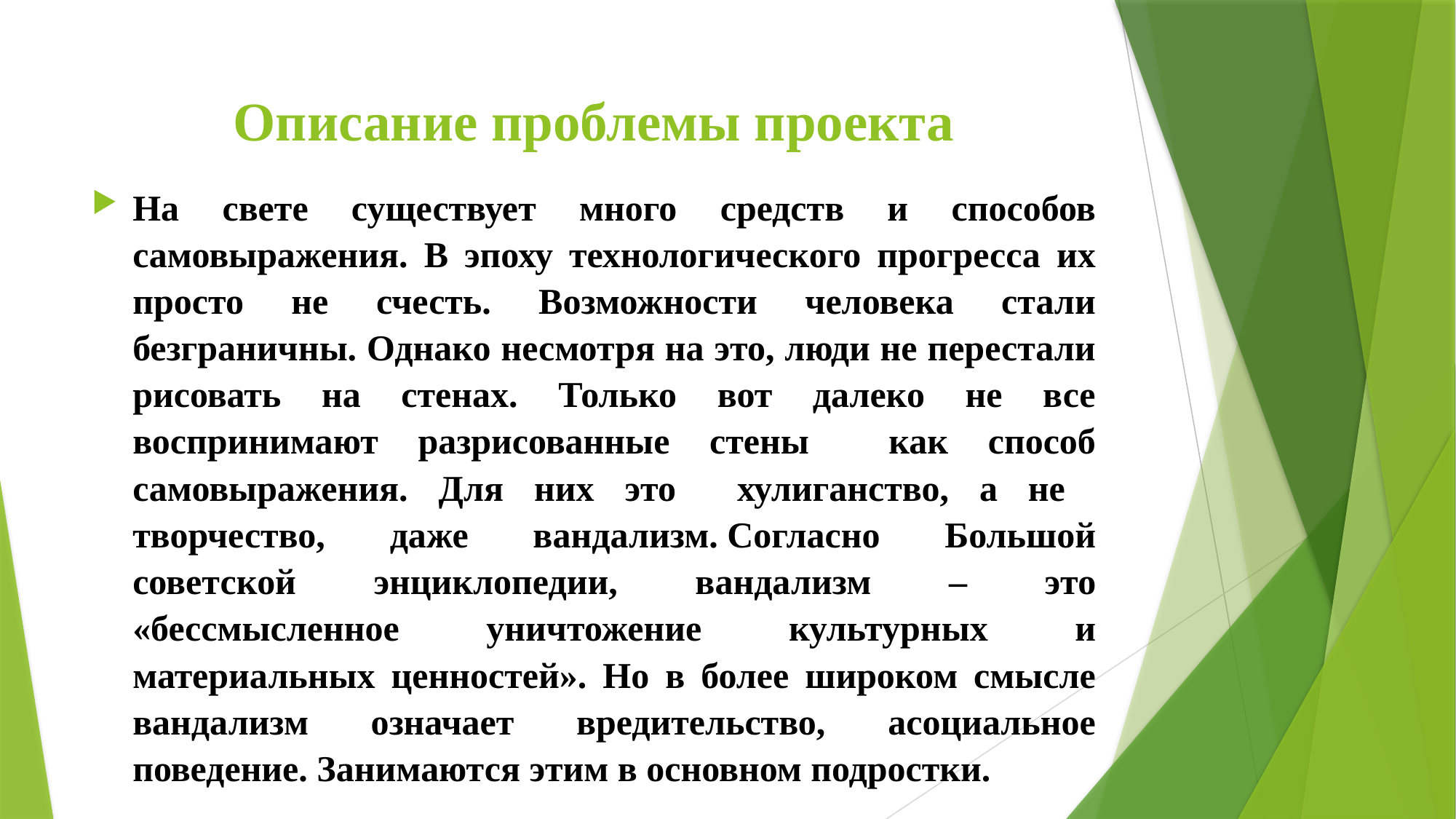

# Описание проблемы проекта
На свете существует много средств и способов самовыражения. В эпоху технологического прогресса их просто не счесть. Возможности человека стали безграничны. Однако несмотря на это, люди не перестали рисовать на стенах. Только вот далеко не все воспринимают разрисованные стены  как способ самовыражения. Для них это  хулиганство, а не  творчество, даже вандализм. Согласно Большой советской энциклопедии, вандализм – это «бессмысленное уничтожение культурных и материальных ценностей». Но в более широком смысле вандализм означает вредительство, асоциальное поведение. Занимаются этим в основном подростки.